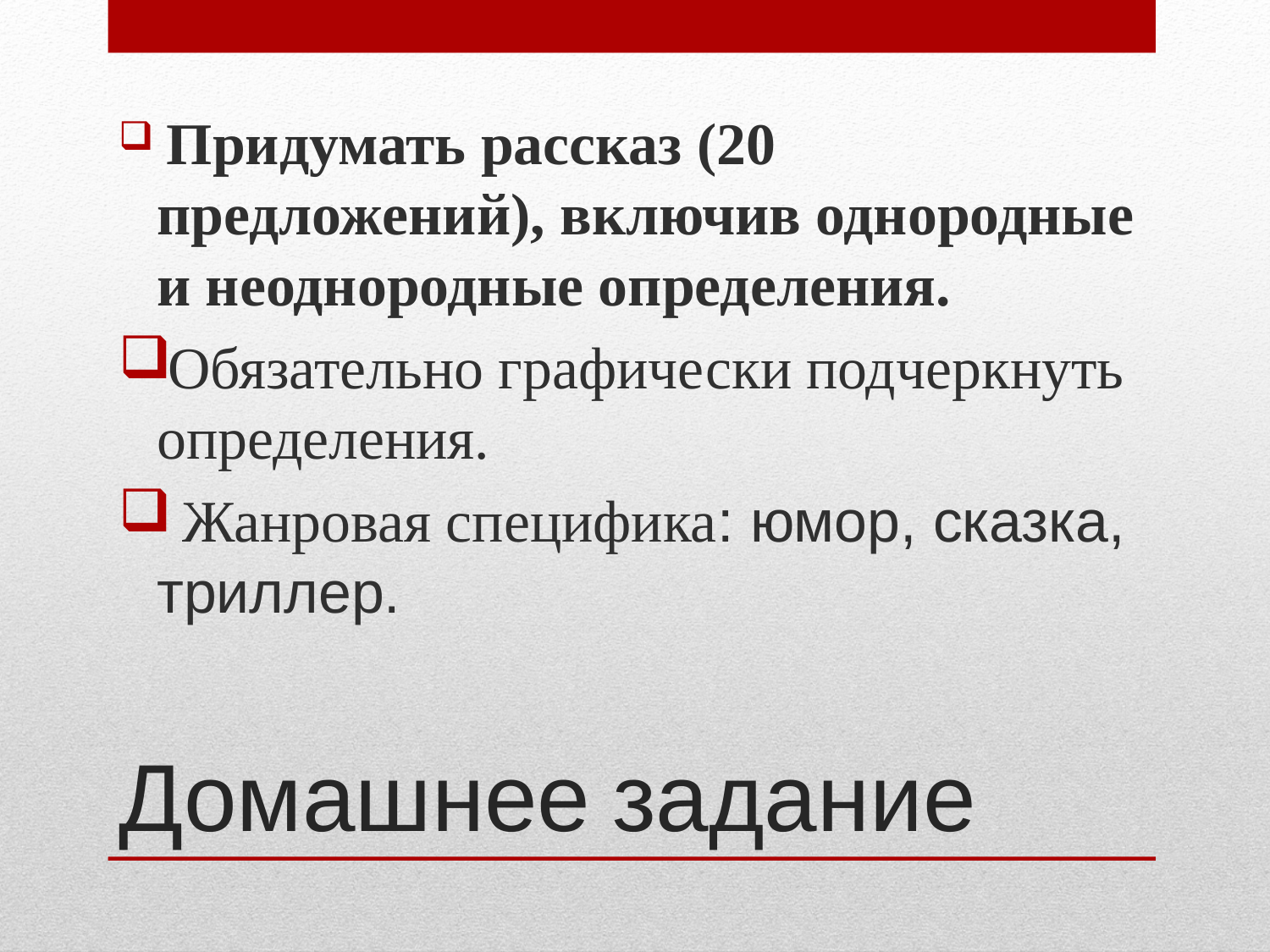

Придумать рассказ (20 предложений), включив однородные и неоднородные определения.
Обязательно графически подчеркнуть определения.
 Жанровая специфика: юмор, сказка, триллер.
# Домашнее задание